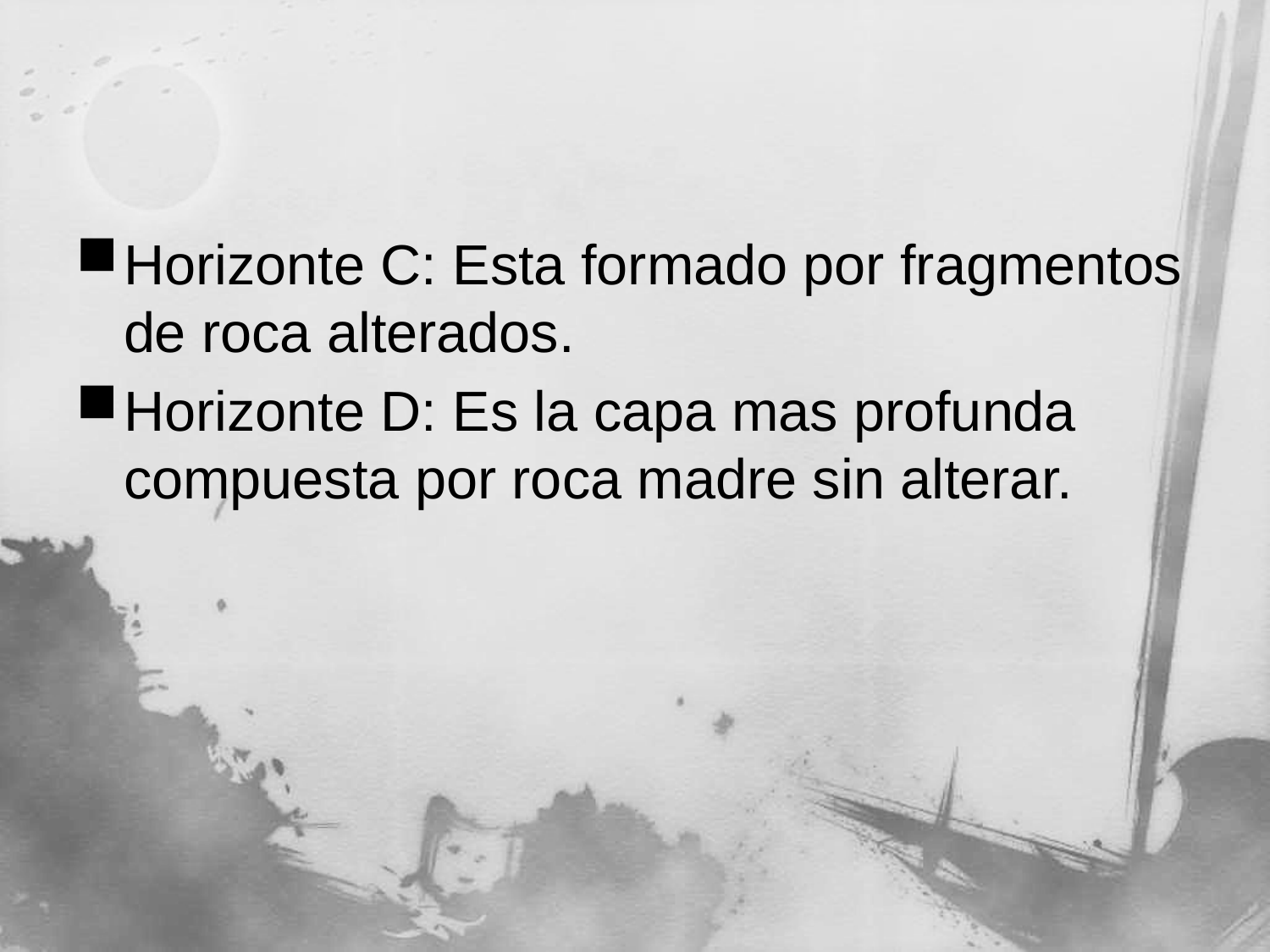

#
Horizonte C: Esta formado por fragmentos de roca alterados.
Horizonte D: Es la capa mas profunda compuesta por roca madre sin alterar.